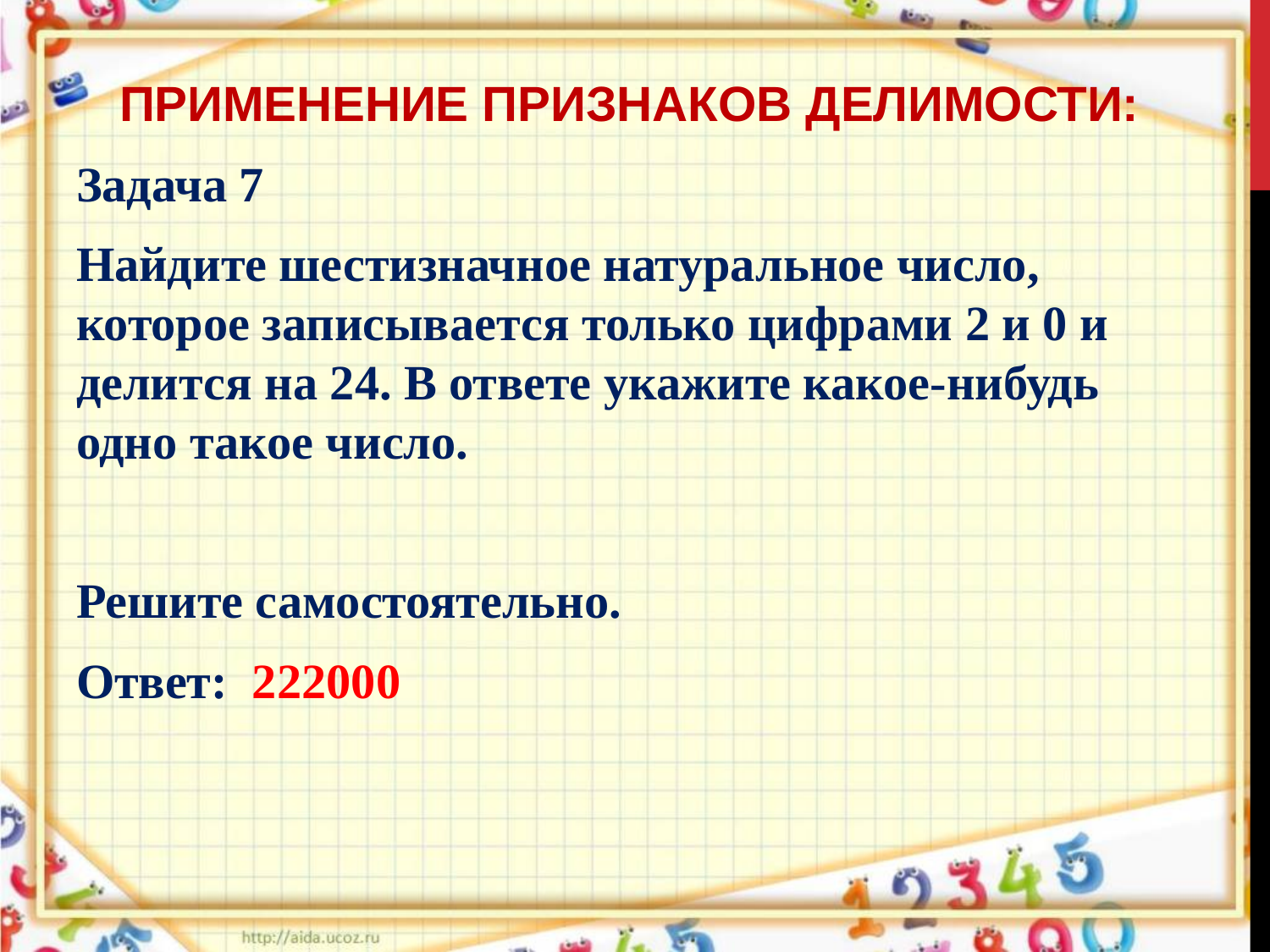

ПРИМЕНЕНИЕ ПРИЗНАКОВ ДЕЛИМОСТИ:
Задача 7
Найдите шестизначное натуральное число, которое записывается только цифрами 2 и 0 и делится на 24. В ответе укажите какое-­нибудь одно такое число.

Решите самостоятельно.
Ответ:  222000